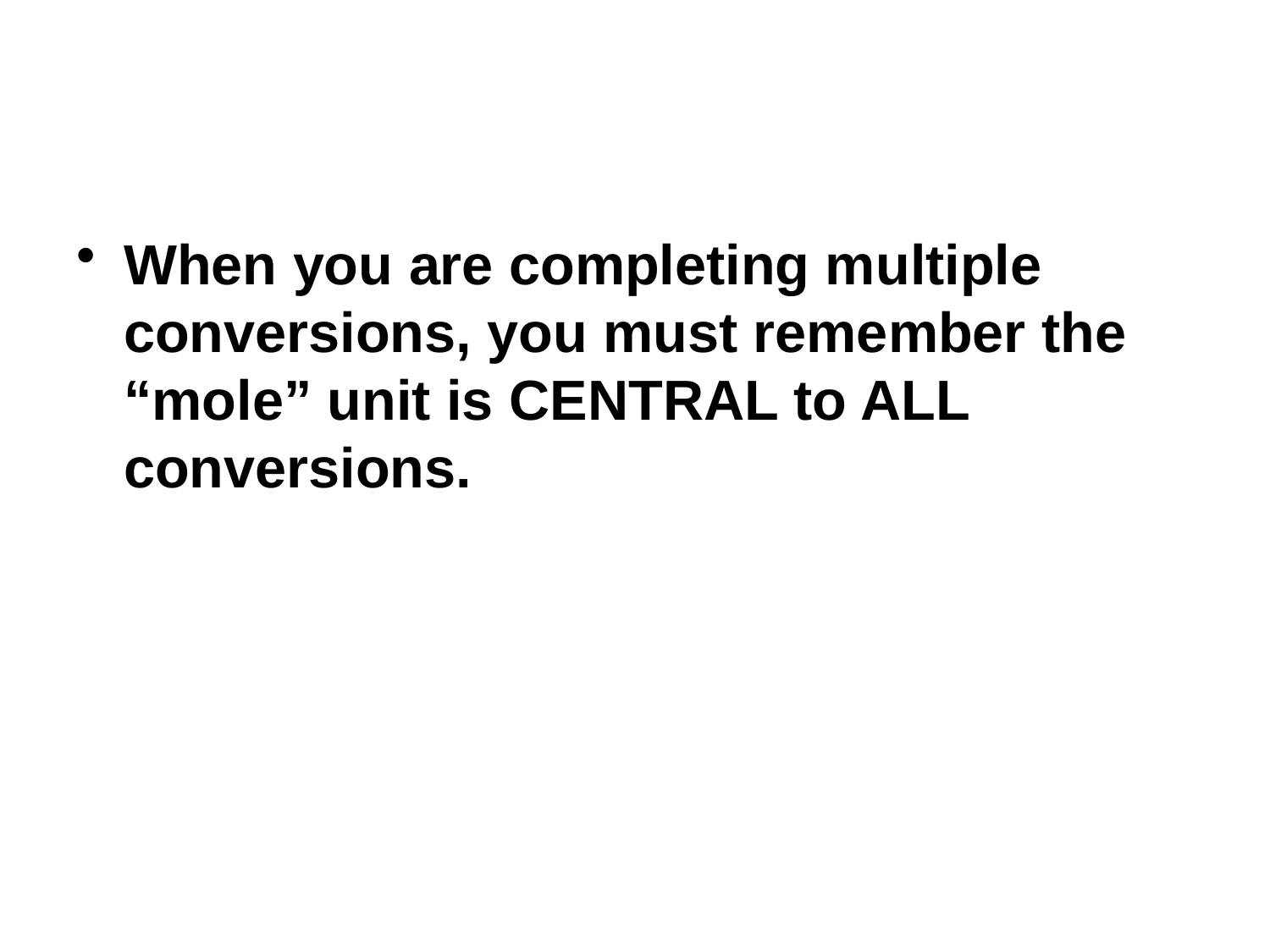

#
When you are completing multiple conversions, you must remember the “mole” unit is CENTRAL to ALL conversions.